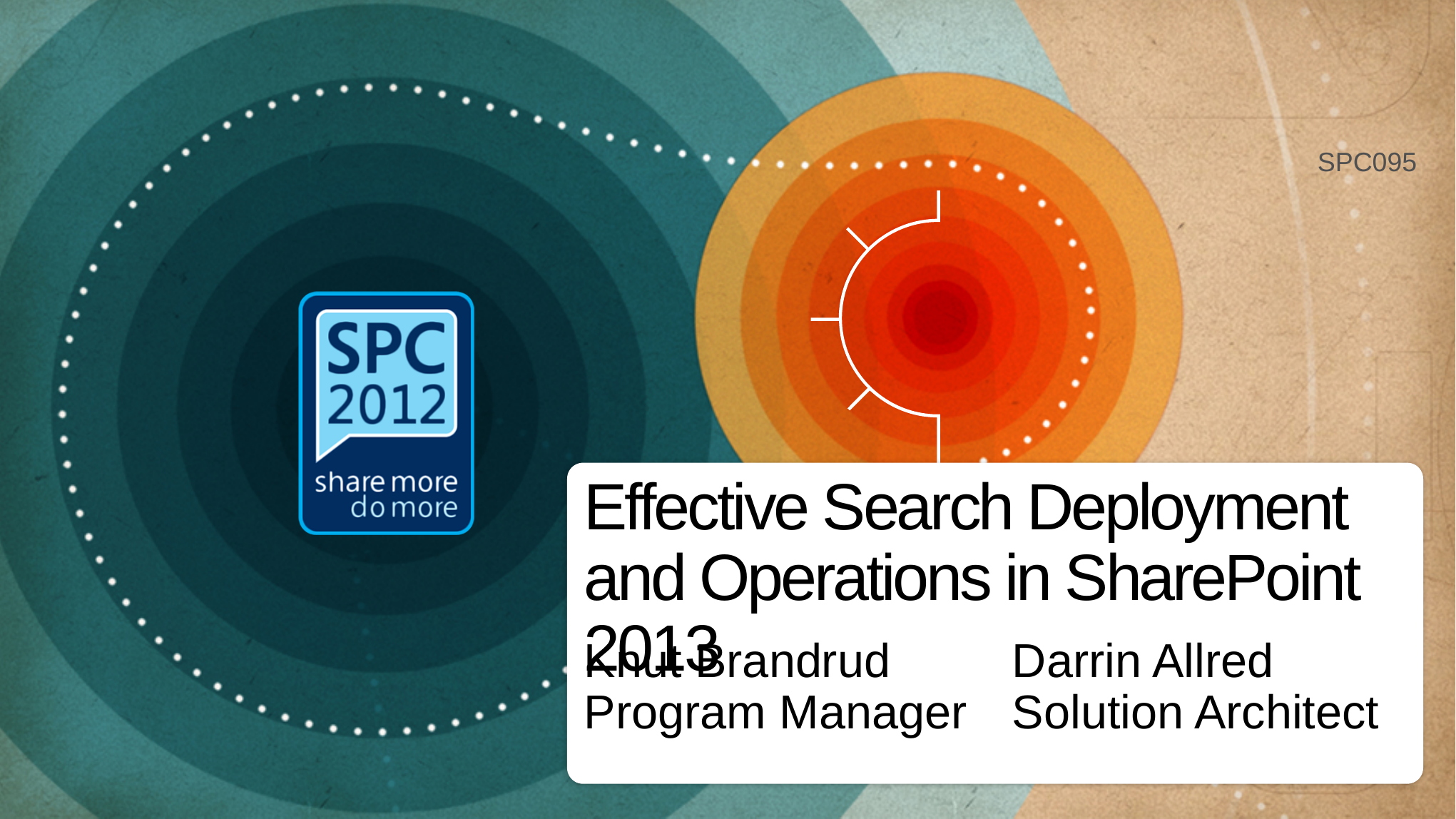

SPC095
# Effective Search Deployment and Operations in SharePoint 2013
Knut Brandrud		Darrin Allred
Program Manager	Solution Architect